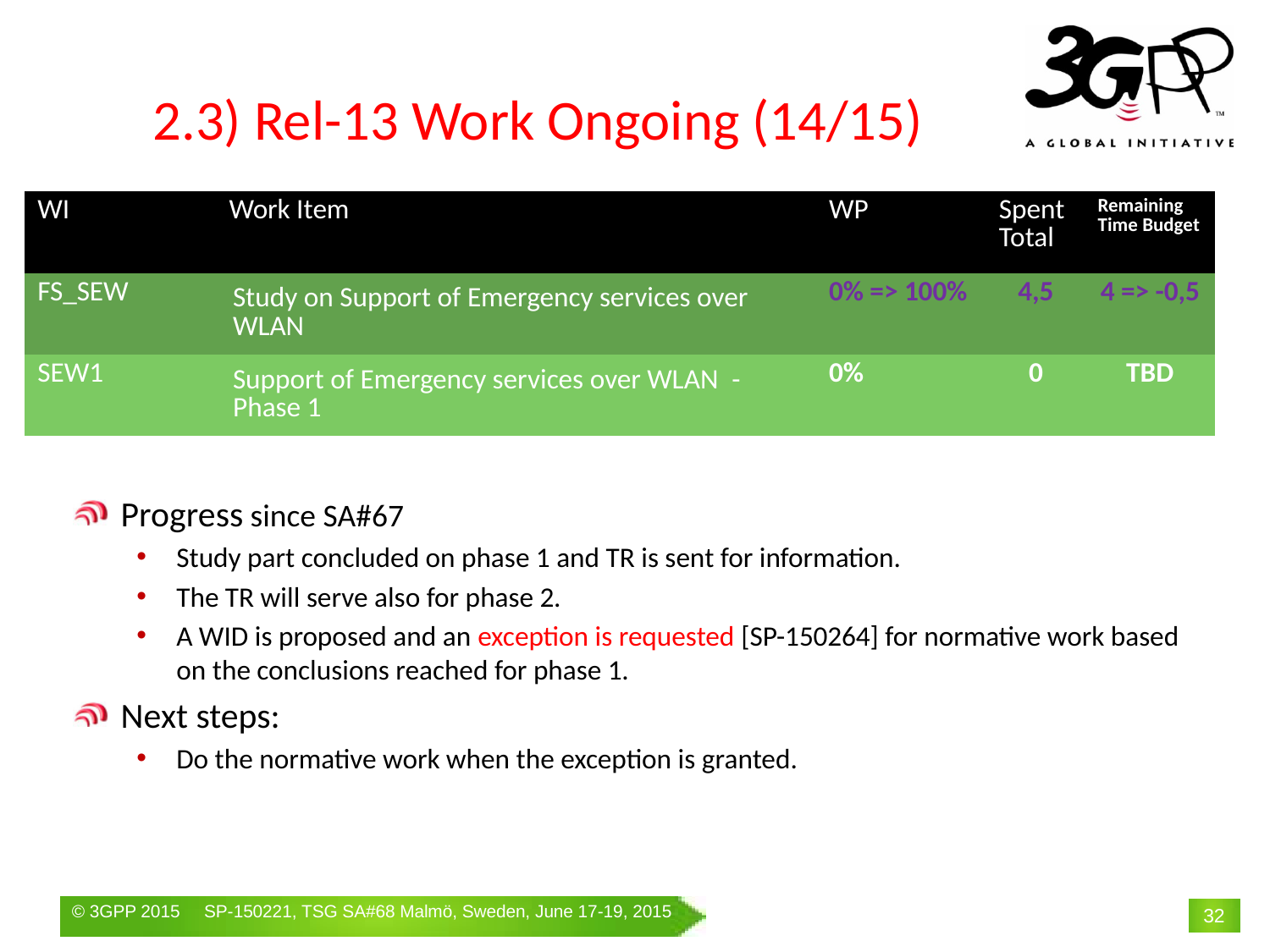

# 2.3) Rel-13 Work Ongoing (14/15)
| WI | Work Item | WP | Spent Total | Remaining Time Budget |
| --- | --- | --- | --- | --- |
| FS\_SEW | Study on Support of Emergency services over WLAN | 0% => 100% | 4,5 | 4 => -0,5 |
| SEW1 | Support of Emergency services over WLAN - Phase 1 | 0% | 0 | TBD |
Progress since SA#67
Study part concluded on phase 1 and TR is sent for information.
The TR will serve also for phase 2.
A WID is proposed and an exception is requested [SP-150264] for normative work based on the conclusions reached for phase 1.
Next steps:
Do the normative work when the exception is granted.